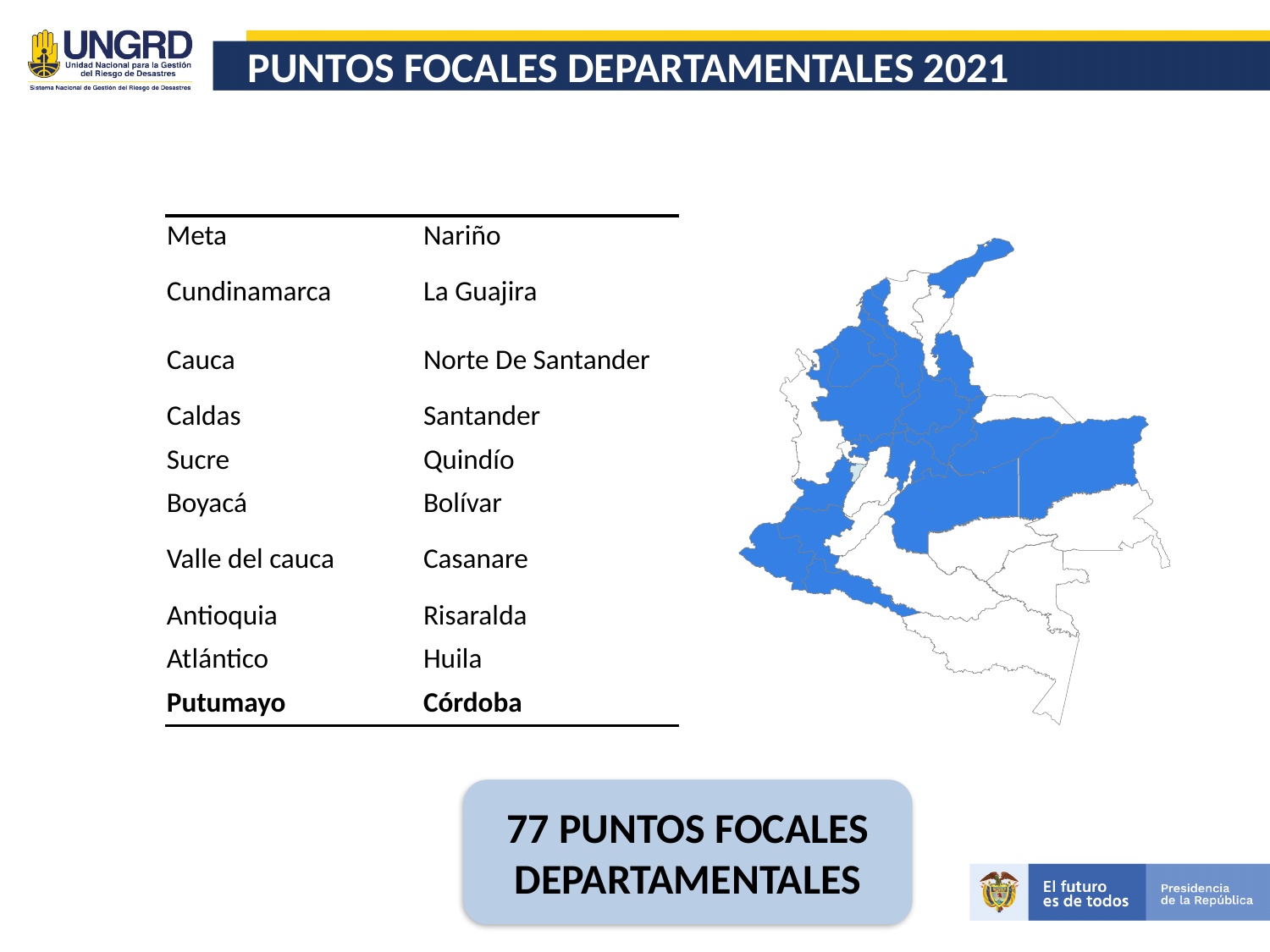

# PUNTOS FOCALES DEPARTAMENTALES 2021
| Meta | Nariño |
| --- | --- |
| Cundinamarca | La Guajira |
| Cauca | Norte De Santander |
| Caldas | Santander |
| Sucre | Quindío |
| Boyacá | Bolívar |
| Valle del cauca | Casanare |
| Antioquia | Risaralda |
| Atlántico | Huila |
| Putumayo | Córdoba |

77 PUNTOS FOCALES DEPARTAMENTALES